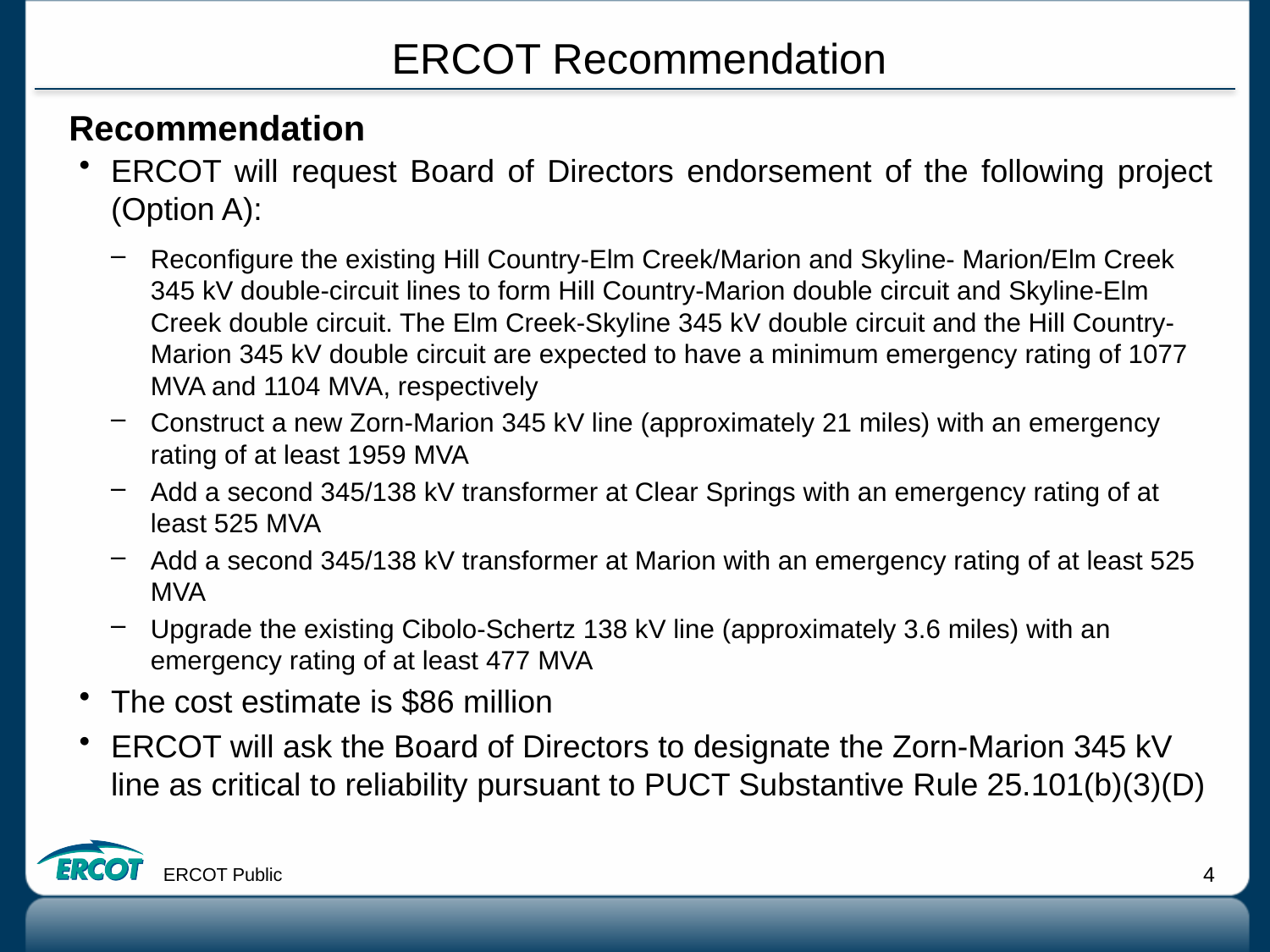

# ERCOT Recommendation
Recommendation
ERCOT will request Board of Directors endorsement of the following project (Option A):
Reconfigure the existing Hill Country-Elm Creek/Marion and Skyline- Marion/Elm Creek 345 kV double-circuit lines to form Hill Country-Marion double circuit and Skyline-Elm Creek double circuit. The Elm Creek-Skyline 345 kV double circuit and the Hill Country-Marion 345 kV double circuit are expected to have a minimum emergency rating of 1077 MVA and 1104 MVA, respectively
Construct a new Zorn-Marion 345 kV line (approximately 21 miles) with an emergency rating of at least 1959 MVA
Add a second 345/138 kV transformer at Clear Springs with an emergency rating of at least 525 MVA
Add a second 345/138 kV transformer at Marion with an emergency rating of at least 525 MVA
Upgrade the existing Cibolo-Schertz 138 kV line (approximately 3.6 miles) with an emergency rating of at least 477 MVA
The cost estimate is $86 million
ERCOT will ask the Board of Directors to designate the Zorn-Marion 345 kV line as critical to reliability pursuant to PUCT Substantive Rule 25.101(b)(3)(D)